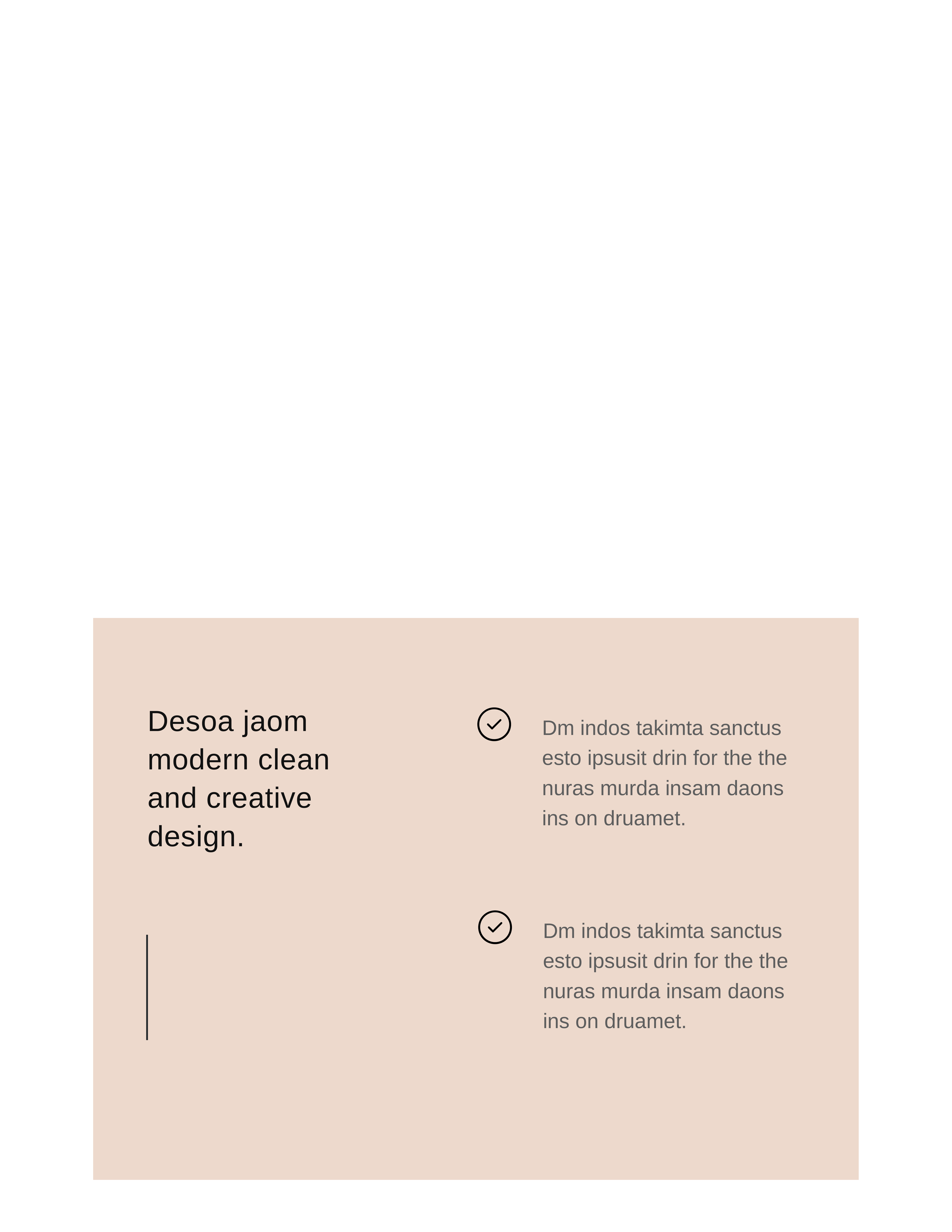

Desoa jaom modern clean
and creative design.

Dm indos takimta sanctus esto ipsusit drin for the the nuras murda insam daons ins on druamet.

Dm indos takimta sanctus esto ipsusit drin for the the nuras murda insam daons ins on druamet.